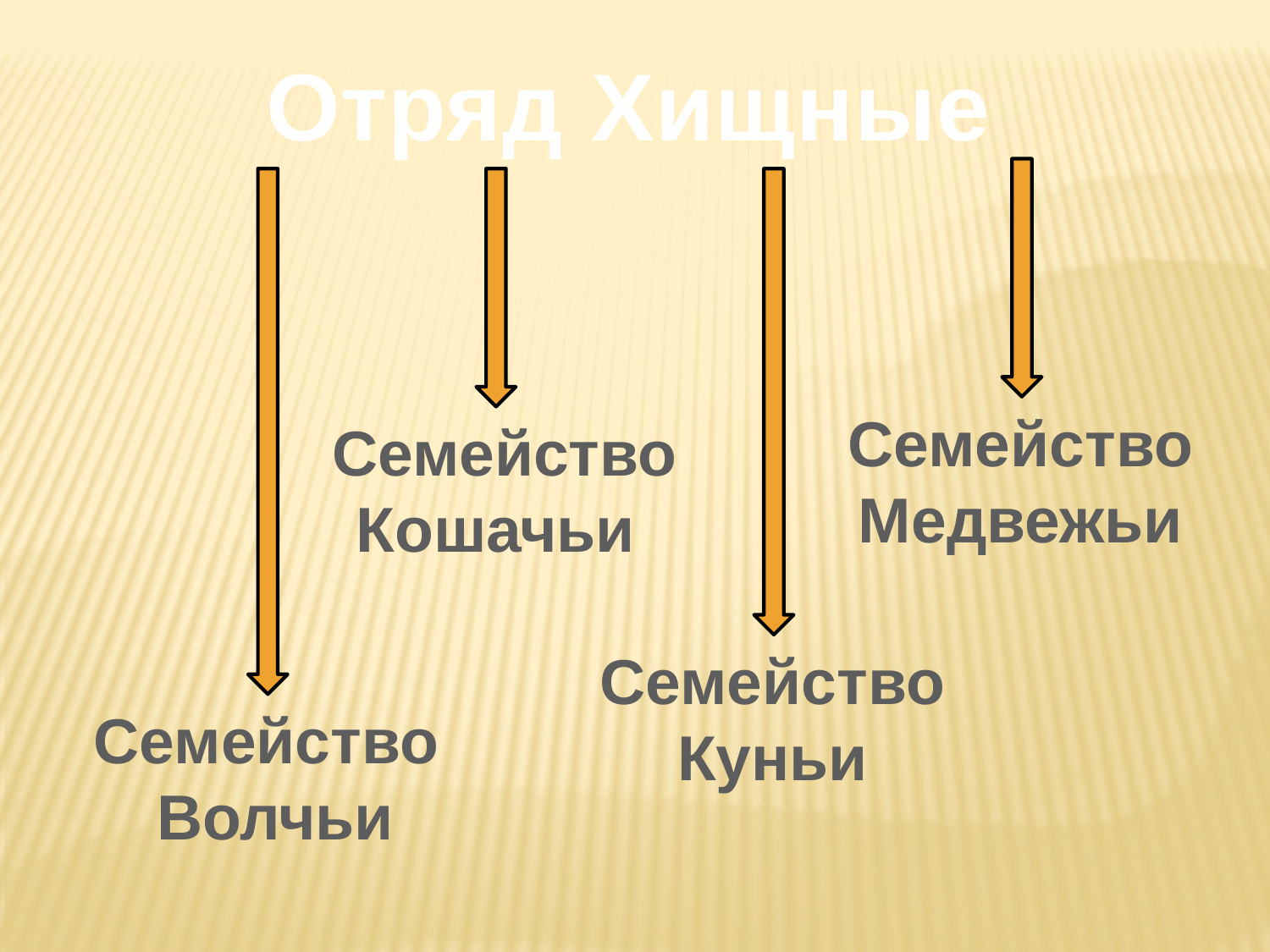

Отряд Хищные

Семейство
Медвежьи
Семейство
Кошачьи
Семейство
Куньи
Семейство
Волчьи